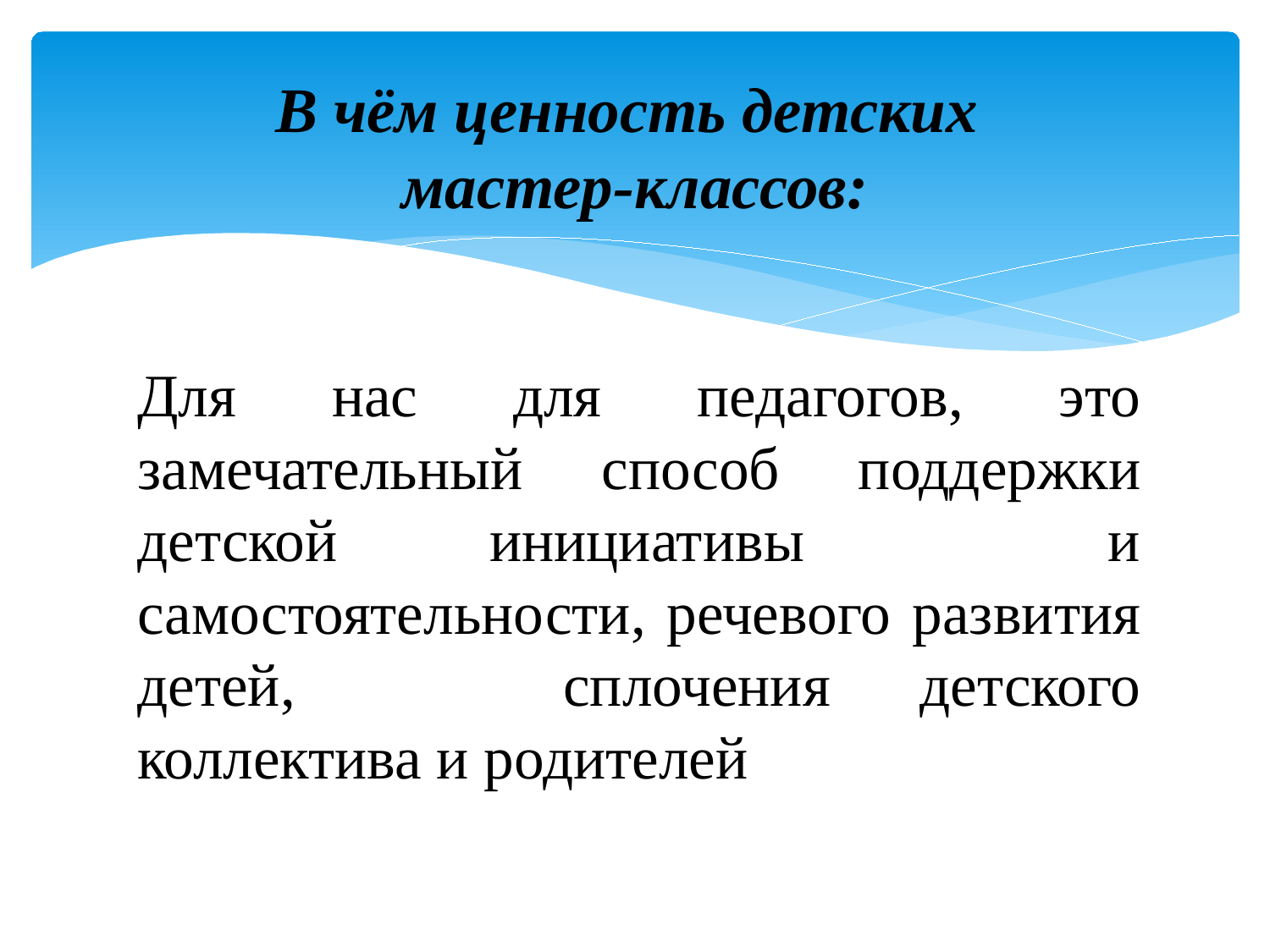

# В чём ценность детских мастер-классов:

Для нас для педагогов, это замечательный способ поддержки детской инициативы  и самостоятельности, речевого развития детей,   сплочения детского коллектива и родителей